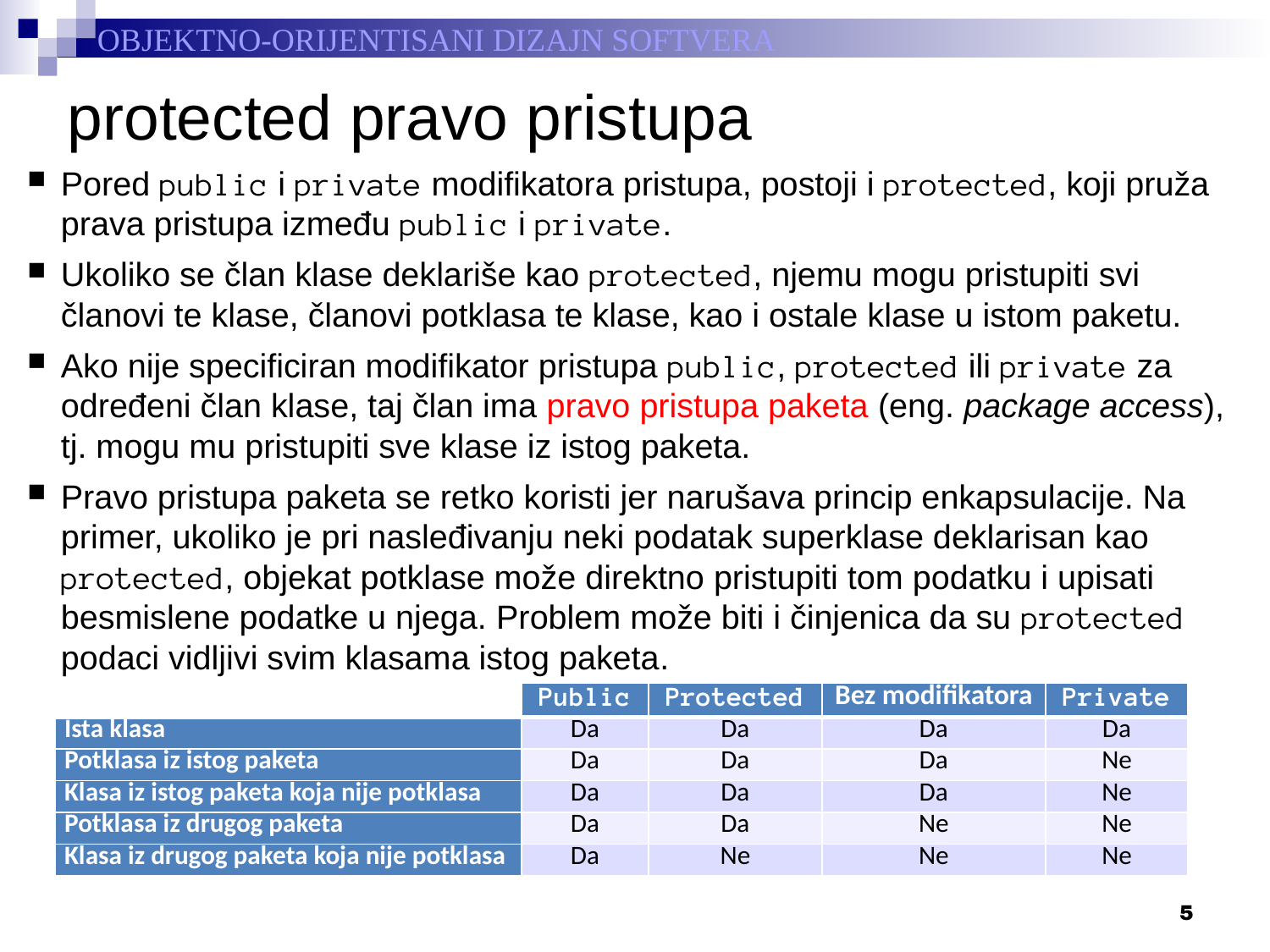

# protected pravo pristupa
Pored public i private modifikatora pristupa, postoji i protected, koji pruža prava pristupa između public i private.
Ukoliko se član klase deklariše kao protected, njemu mogu pristupiti svi članovi te klase, članovi potklasa te klase, kao i ostale klase u istom paketu.
Ako nije specificiran modifikator pristupa public, protected ili private za određeni član klase, taj član ima pravo pristupa paketa (eng. package access), tj. mogu mu pristupiti sve klase iz istog paketa.
Pravo pristupa paketa se retko koristi jer narušava princip enkapsulacije. Na primer, ukoliko je pri nasleđivanju neki podatak superklase deklarisan kao protected, objekat potklase može direktno pristupiti tom podatku i upisati besmislene podatke u njega. Problem može biti i činjenica da su protected podaci vidljivi svim klasama istog paketa.

|  | Public | Protected | Bez modifikatora | Private |
| --- | --- | --- | --- | --- |
| Ista klasa | Da | Da | Da | Da |
| Potklasa iz istog paketa | Da | Da | Da | Ne |
| Klasa iz istog paketa koja nije potklasa | Da | Da | Da | Ne |
| Potklasa iz drugog paketa | Da | Da | Ne | Ne |
| Klasa iz drugog paketa koja nije potklasa | Da | Ne | Ne | Ne |
5